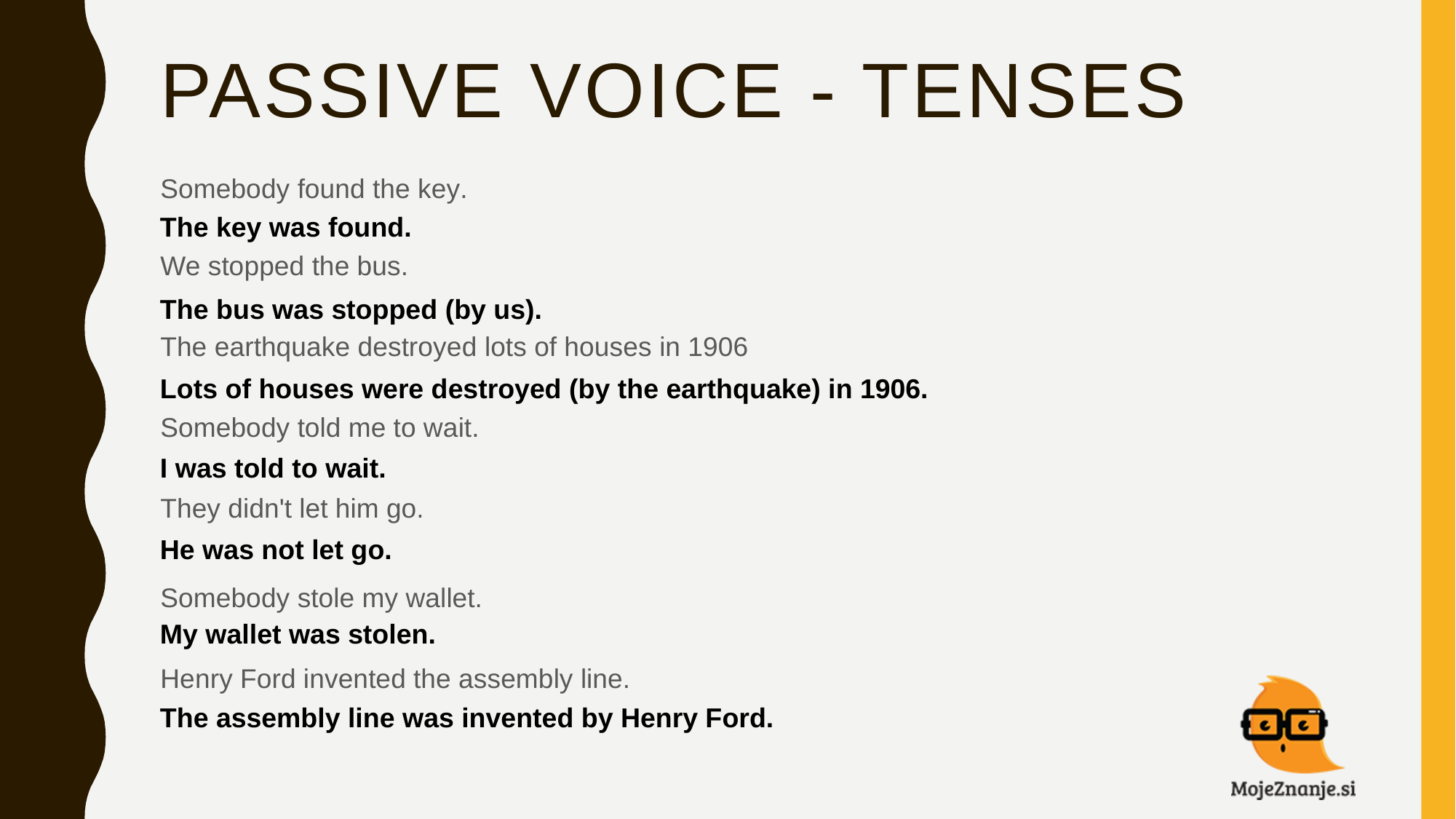

# PASSIVE VOICE - TENSES
Somebody found the key.
We stopped the bus.
The earthquake destroyed lots of houses in 1906
Somebody told me to wait.
They didn't let him go.

Somebody stole my wallet.
Henry Ford invented the assembly line.
The key was found.
The bus was stopped (by us).
Lots of houses were destroyed (by the earthquake) in 1906.
I was told to wait.
He was not let go.
My wallet was stolen.
The assembly line was invented by Henry Ford.